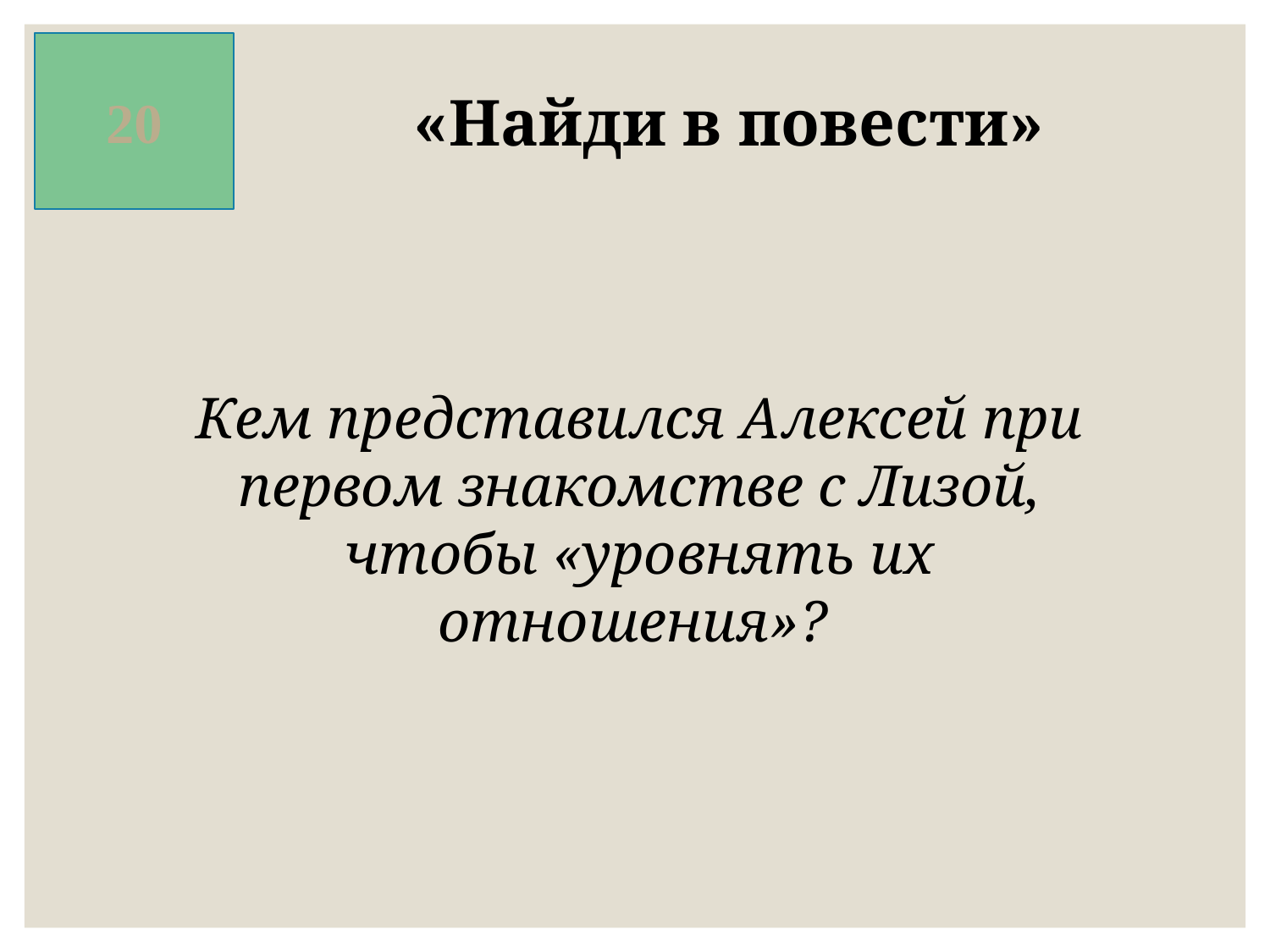

20
«Найди в повести»
Кем представился Алексей при первом знакомстве с Лизой, чтобы «уровнять их отношения»?